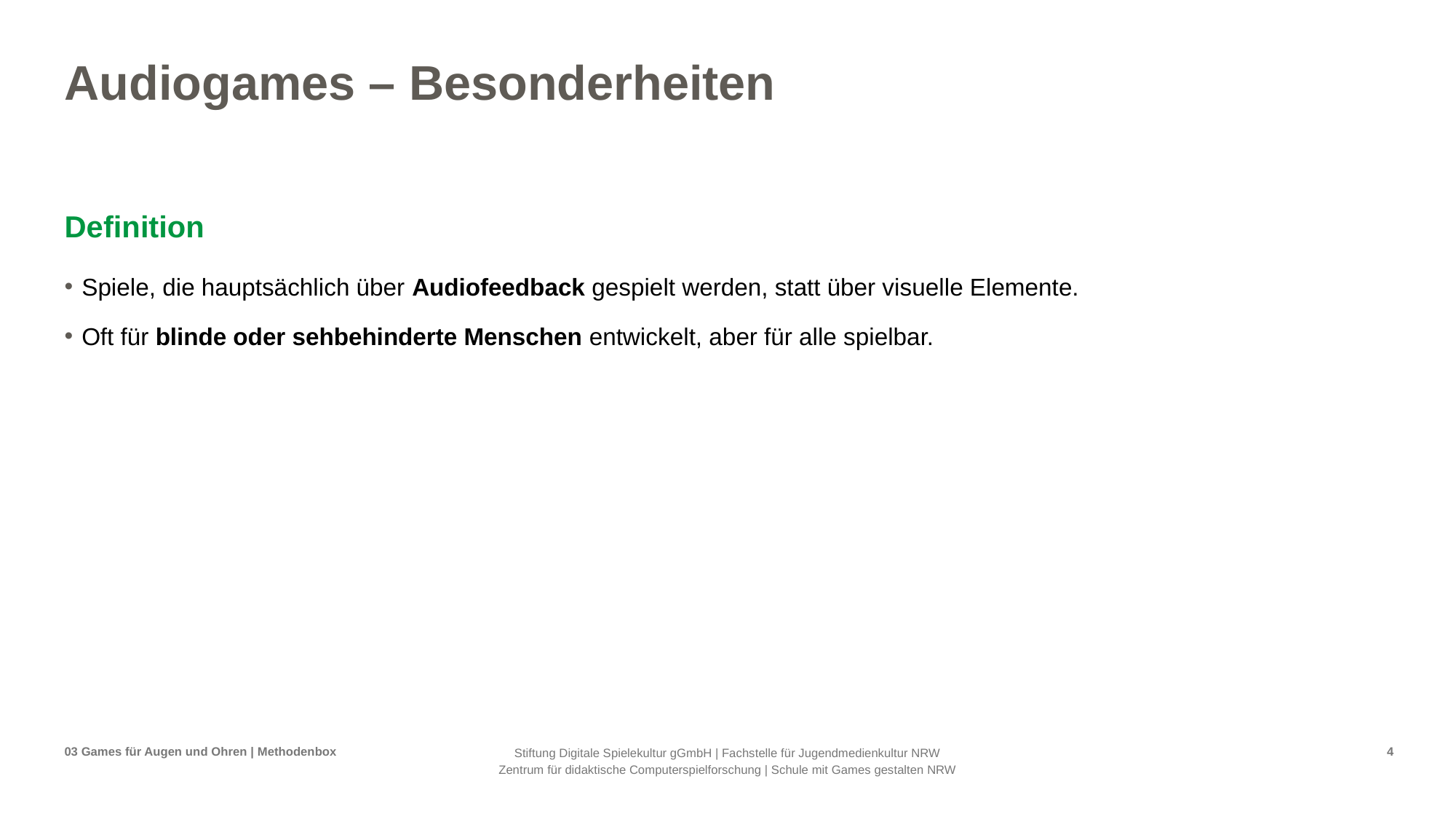

# Audiogames – Besonderheiten
Definition

Spiele, die hauptsächlich über Audiofeedback gespielt werden, statt über visuelle Elemente.
Oft für blinde oder sehbehinderte Menschen entwickelt, aber für alle spielbar.

03 Games für Augen und Ohren | Methodenbox
4